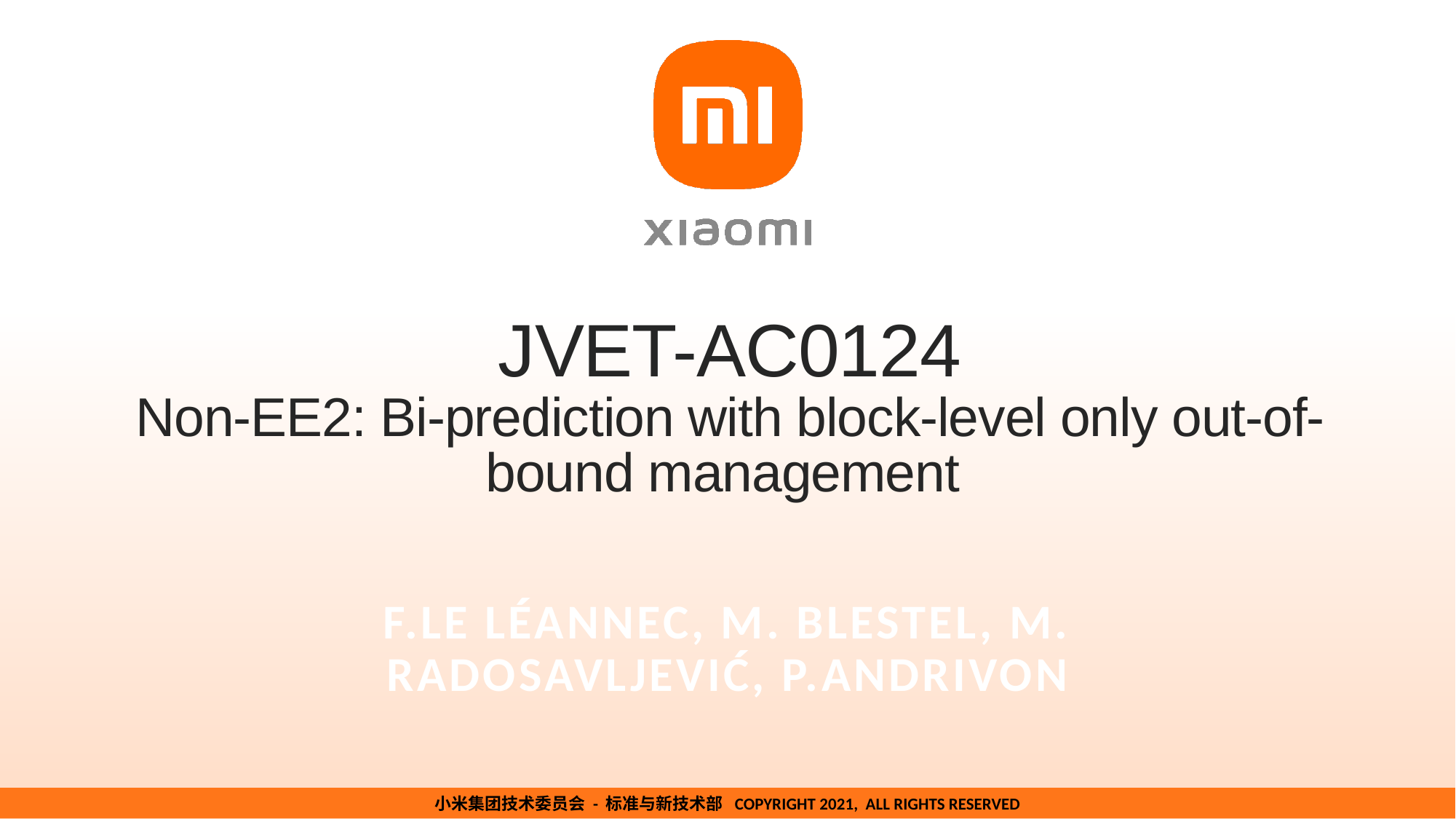

# JVET-AC0124 Non-EE2: Bi-prediction with block-level only out-of-bound management
F.Le Léannec, M. Blestel, M. Radosavljević, P.Andrivon